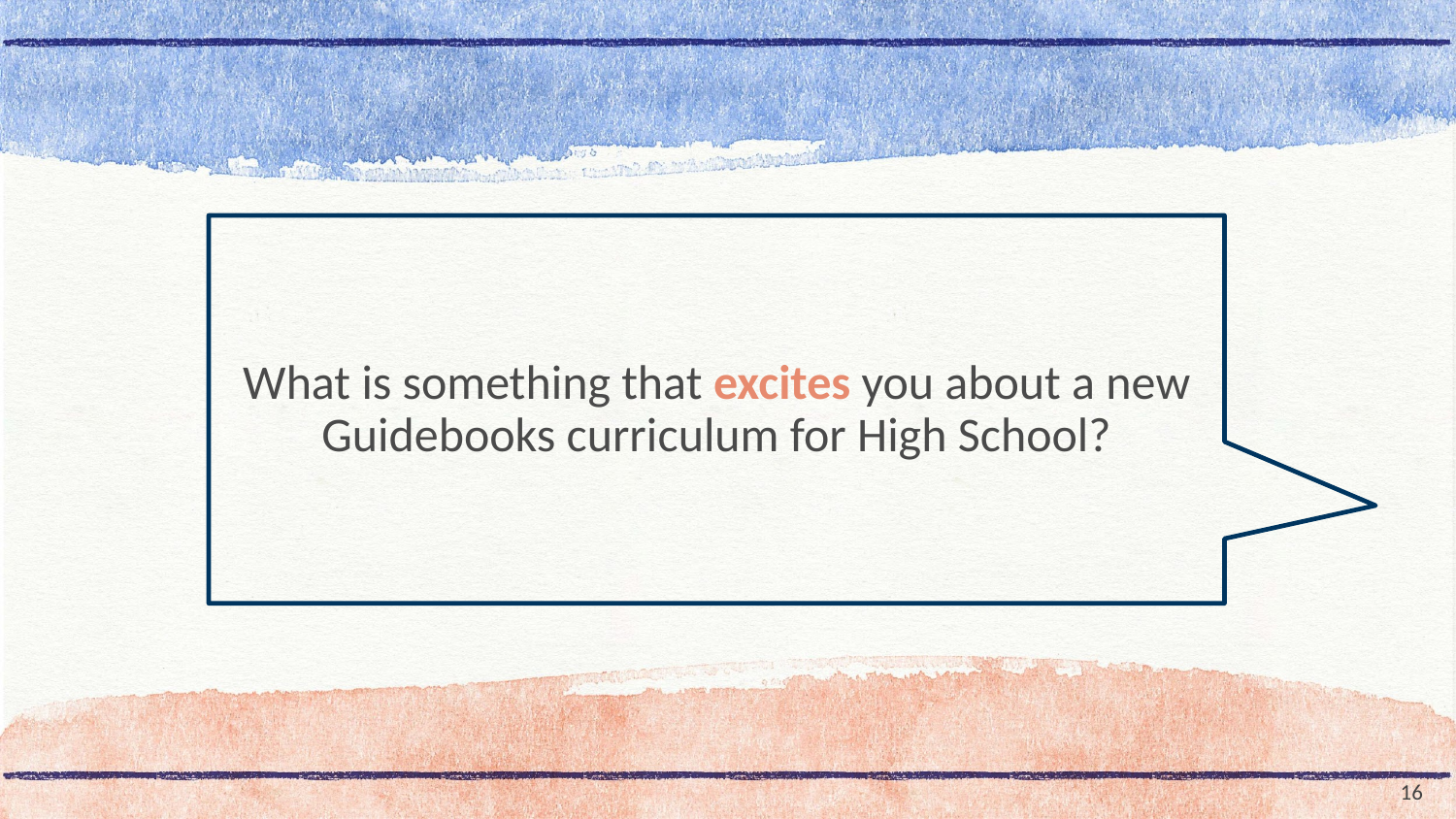

What is something that excites you about a new Guidebooks curriculum for High School?